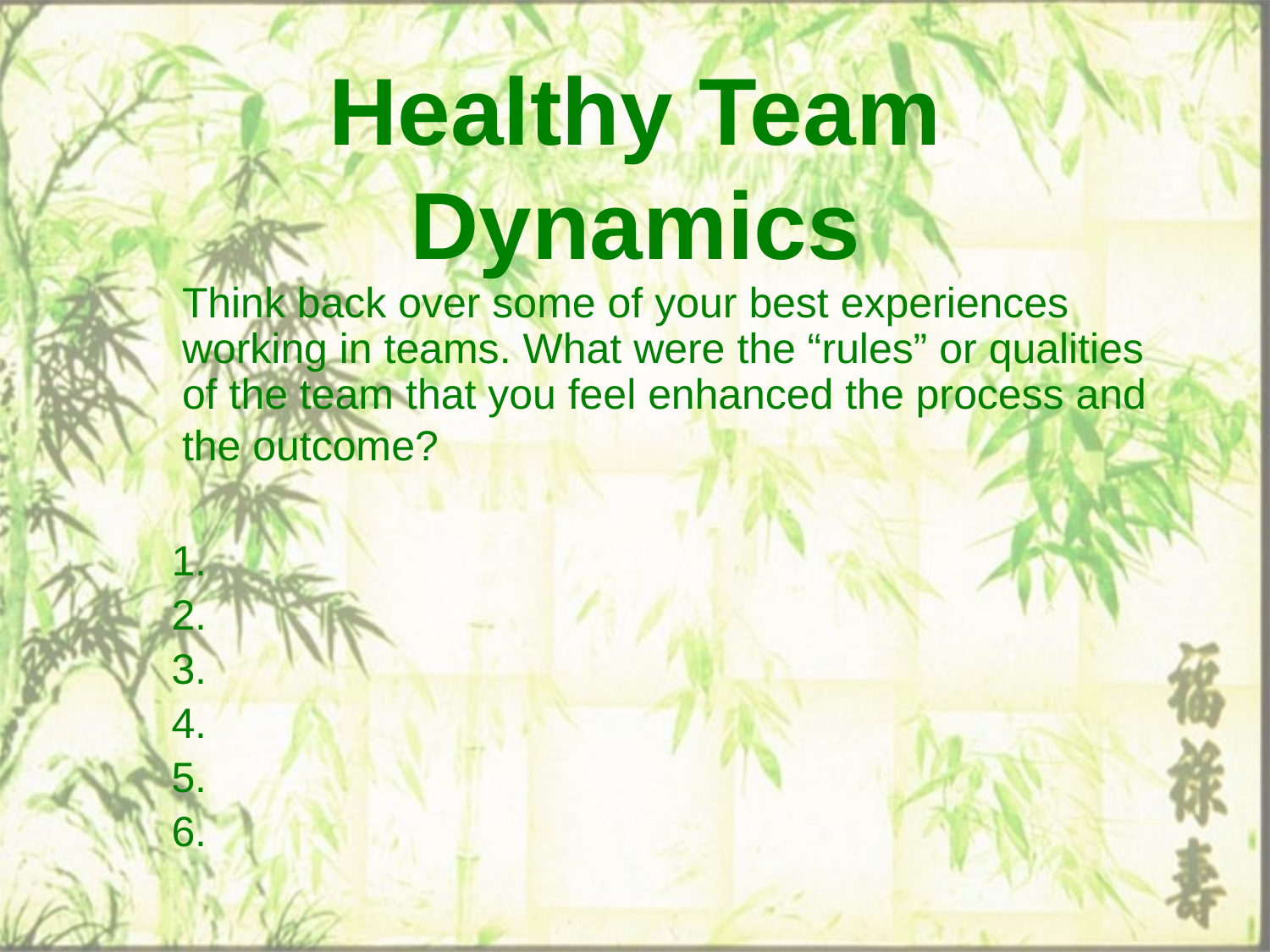

# Healthy Team Dynamics
	Think back over some of your best experiences working in teams. What were the “rules” or qualities of the team that you feel enhanced the process and the outcome?